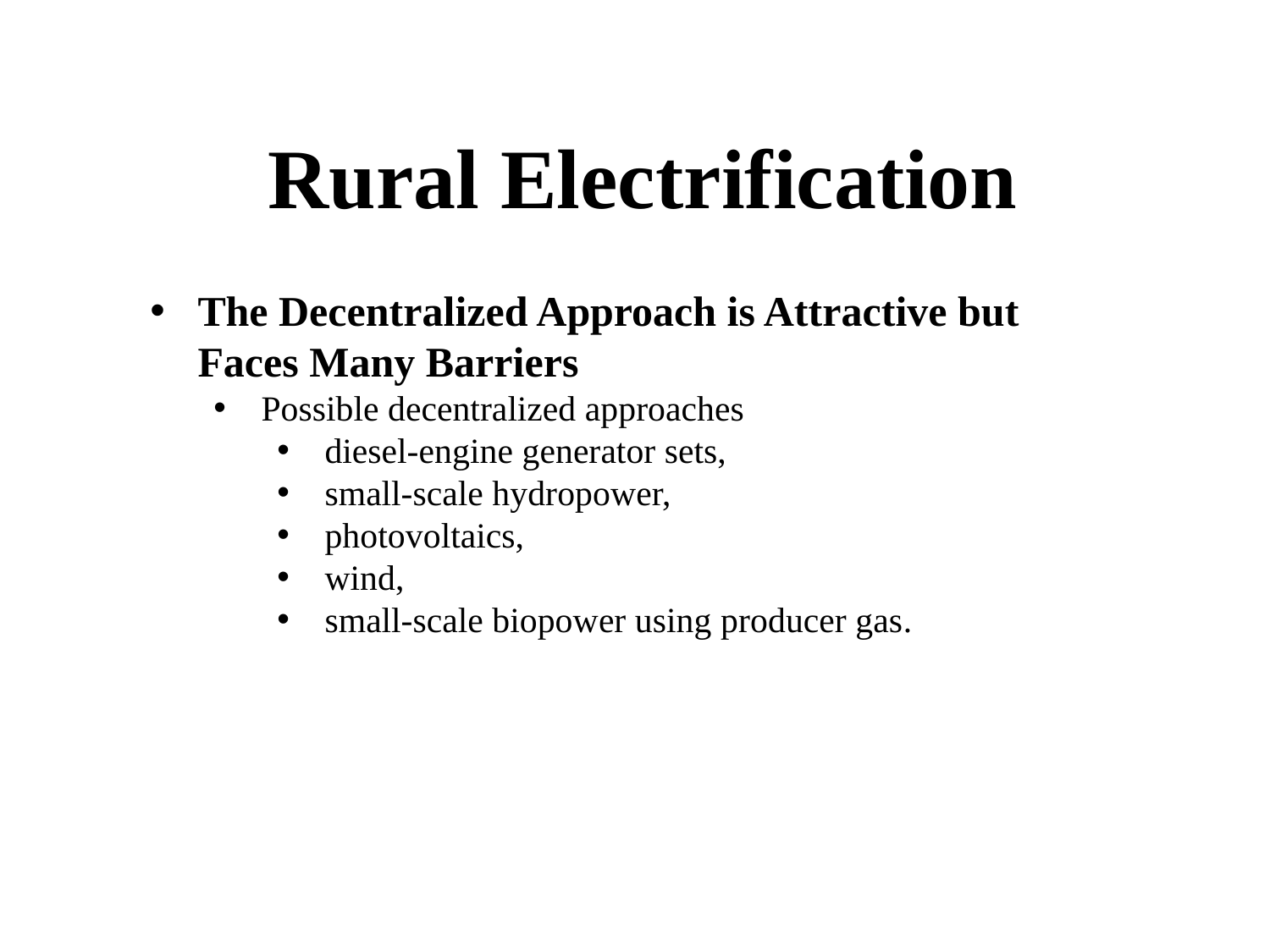

# Rural Electrification
The Decentralized Approach is Attractive but Faces Many Barriers
Possible decentralized approaches
diesel-engine generator sets,
small-scale hydropower,
photovoltaics,
wind,
small-scale biopower using producer gas.